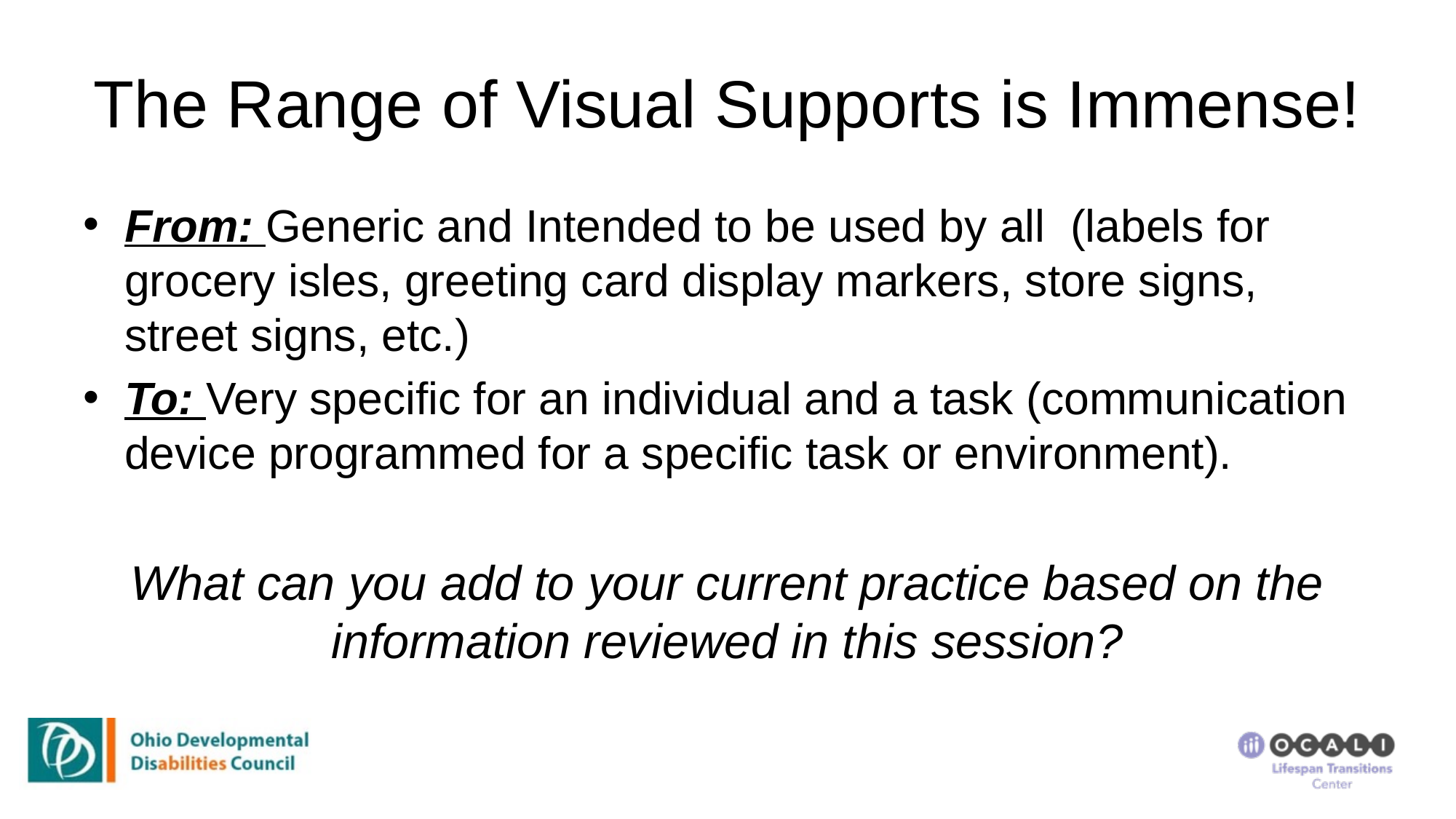

# The Range of Visual Supports is Immense!
From: Generic and Intended to be used by all  (labels for grocery isles, greeting card display markers, store signs, street signs, etc.)
To: Very specific for an individual and a task (communication device programmed for a specific task or environment).

What can you add to your current practice based on the information reviewed in this session?